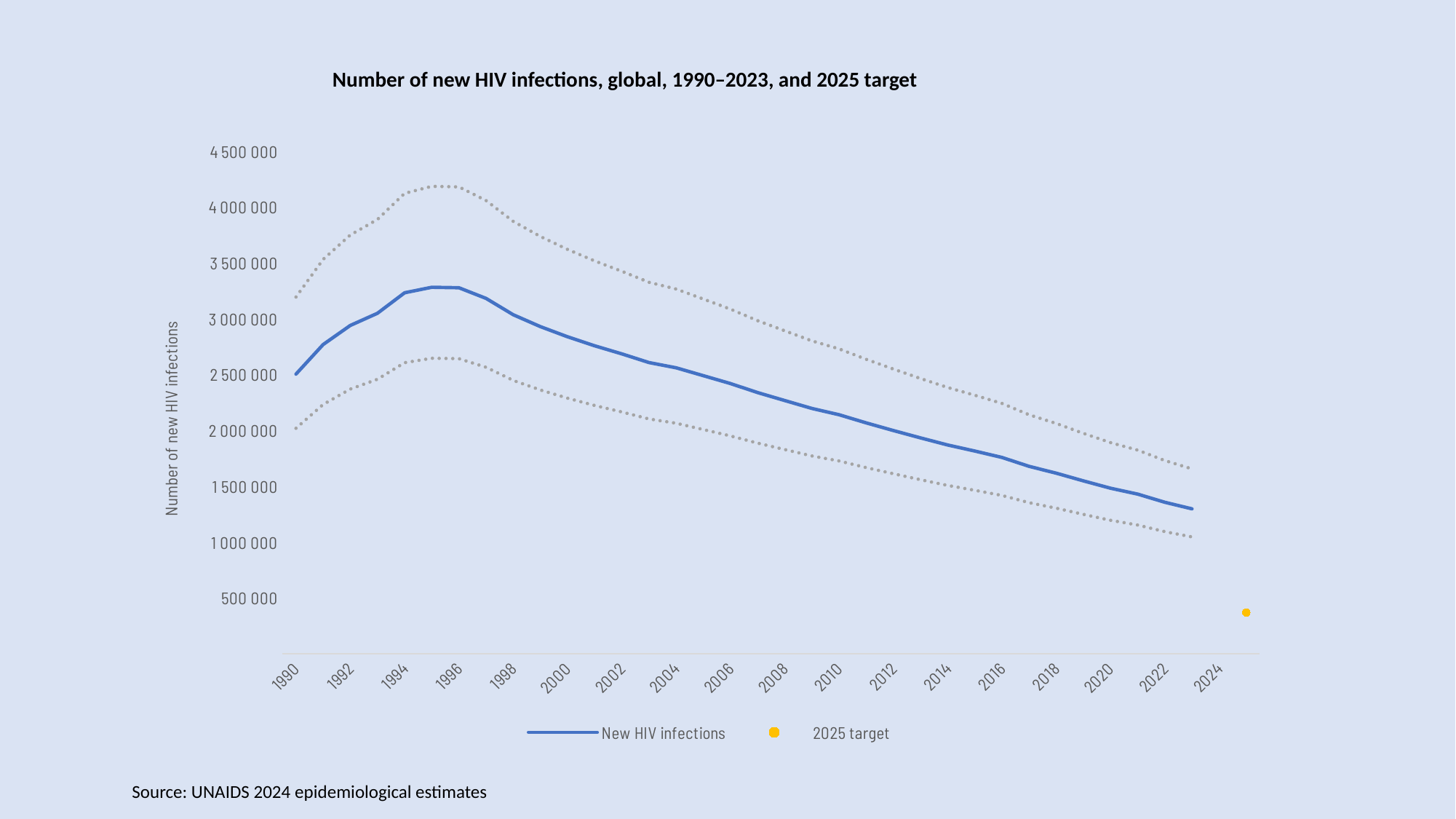

| Number of new HIV infections, global, 1990–2023, and 2025 target |
| --- |

### Chart

| Category | New HIV infections  | N- New HIV infections Male+Female; Lower bound | N- New HIV infections Male+Female; Upper bound |  |
|---|---|---|---|---|
| 1990 | 2504599.57793 | 2019474.925 | 3194392.154 | None |
| 1991 | 2769202.98281 | 2232825.962 | 3531869.42 | None |
| 1992 | 2940084.41608 | 2370609.215 | 3749814.063 | None |
| 1993 | 3049105.01734 | 2458513.316 | 3888860.191 | None |
| 1994 | 3232794.86768 | 2606623.089 | 4123139.257 | None |
| 1995 | 3281989.2865 | 2646288.794 | 4185882.208 | None |
| 1996 | 3277806.69527 | 2642916.978 | 4180548.691 | None |
| 1997 | 3182065.21457 | 2565719.587 | 4058438.366 | None |
| 1998 | 3035802.20579 | 2447787.331 | 3871893.9 | None |
| 1999 | 2929875.21462 | 2362377.336 | 3736792.932 | None |
| 2000 | 2839100.21552 | 2289185.145 | 3621018.005 | None |
| 2001 | 2758172.11761 | 2223935.258 | 3517806.163 | None |
| 2002 | 2685570.06091 | 2165395.422 | 3425208.235 | None |
| 2003 | 2608123.18991 | 2102951.115 | 3326434.241 | None |
| 2004 | 2560971.49198 | 2064932.522 | 3266296.681 | None |
| 2005 | 2490761.07832 | 2008322.554 | 3176751.406 | None |
| 2006 | 2419942.71905 | 1951221.419 | 3086429.207 | None |
| 2007 | 2339167.19054 | 1886092.374 | 2983408.512 | None |
| 2008 | 2268102.43297 | 1828793.227 | 2892773.097 | None |
| 2009 | 2197229.87678 | 1771648.291 | 2802381.613 | None |
| 2010 | 2141092.43538 | 1726386.221 | 2730786.368 | None |
| 2011 | 2067869.60209 | 1667344.322 | 2637394.281 | None |
| 2012 | 1999253.36338 | 1612021.059 | 2549884.308 | None |
| 2013 | 1933067.30184 | 1558660.017 | 2465478.162 | None |
| 2014 | 1869822.78105 | 1507668.113 | 2384819.504 | None |
| 2015 | 1815530.31357 | 1463890.959 | 2315573.09 | None |
| 2016 | 1758183.24502 | 1417651.908 | 2242432.463 | None |
| 2017 | 1678292.72582 | 1353237.951 | 2140542.89 | None |
| 2018 | 1617151.82426 | 1303939.477 | 2062562.888 | None |
| 2019 | 1548120.23469 | 1248277.547 | 1974517.213 | None |
| 2020 | 1482399.49777 | 1195286.183 | 1890695.823 | None |
| 2021 | 1429720.90406 | 1152810.276 | 1823507.713 | None |
| 2022 | 1356605.67094 | 1093852.694 | 1730248.996 | None |
| 2023 | 1297715.95481 | 1046365.002 | 1655133.278 | None |
| 2024 | None | None | None | None |
| 2025 | None | None | None | 370000.0 |
Source: UNAIDS 2024 epidemiological estimates